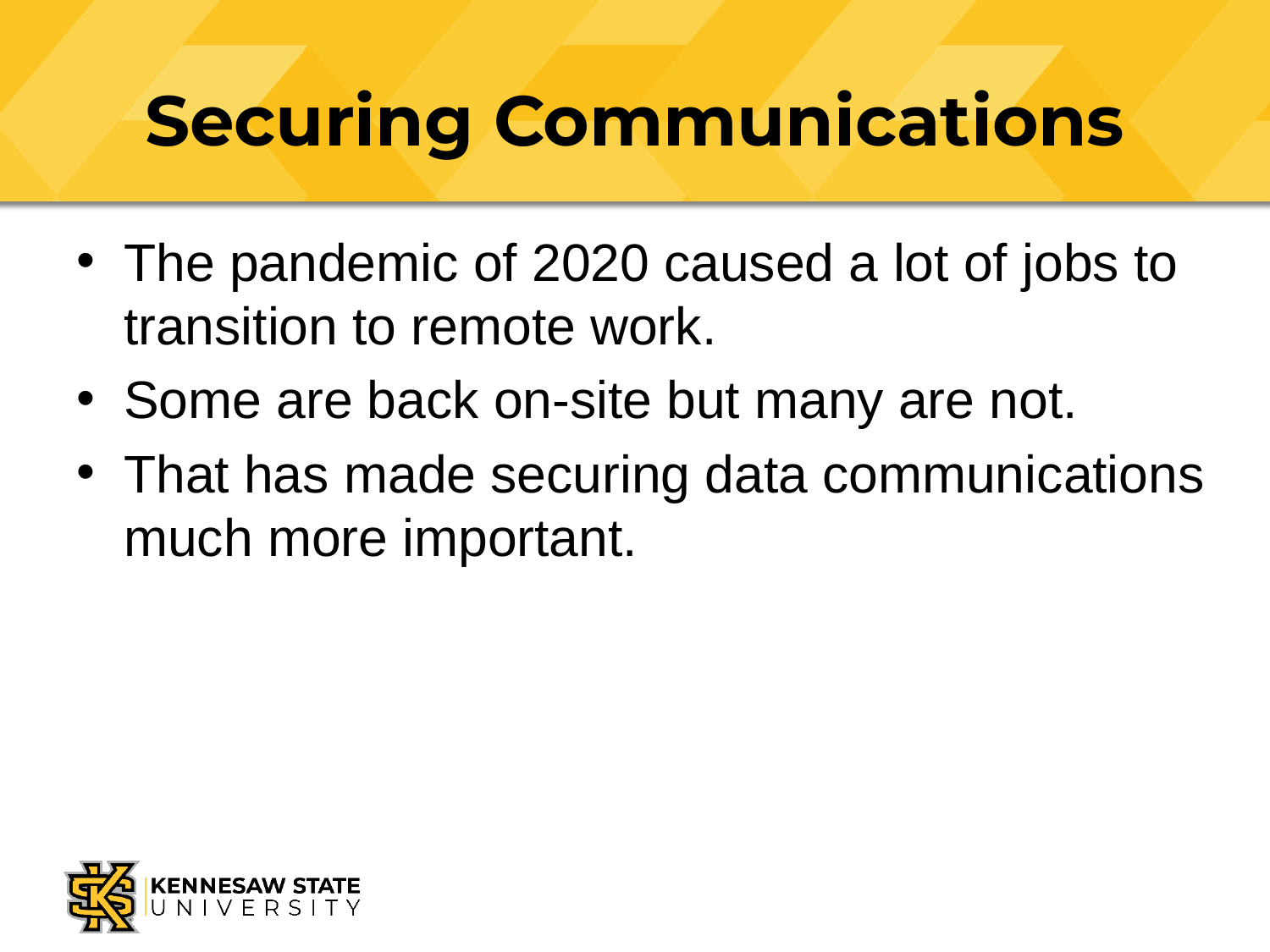

# Securing Communications
The pandemic of 2020 caused a lot of jobs to transition to remote work.
Some are back on-site but many are not.
That has made securing data communications much more important.